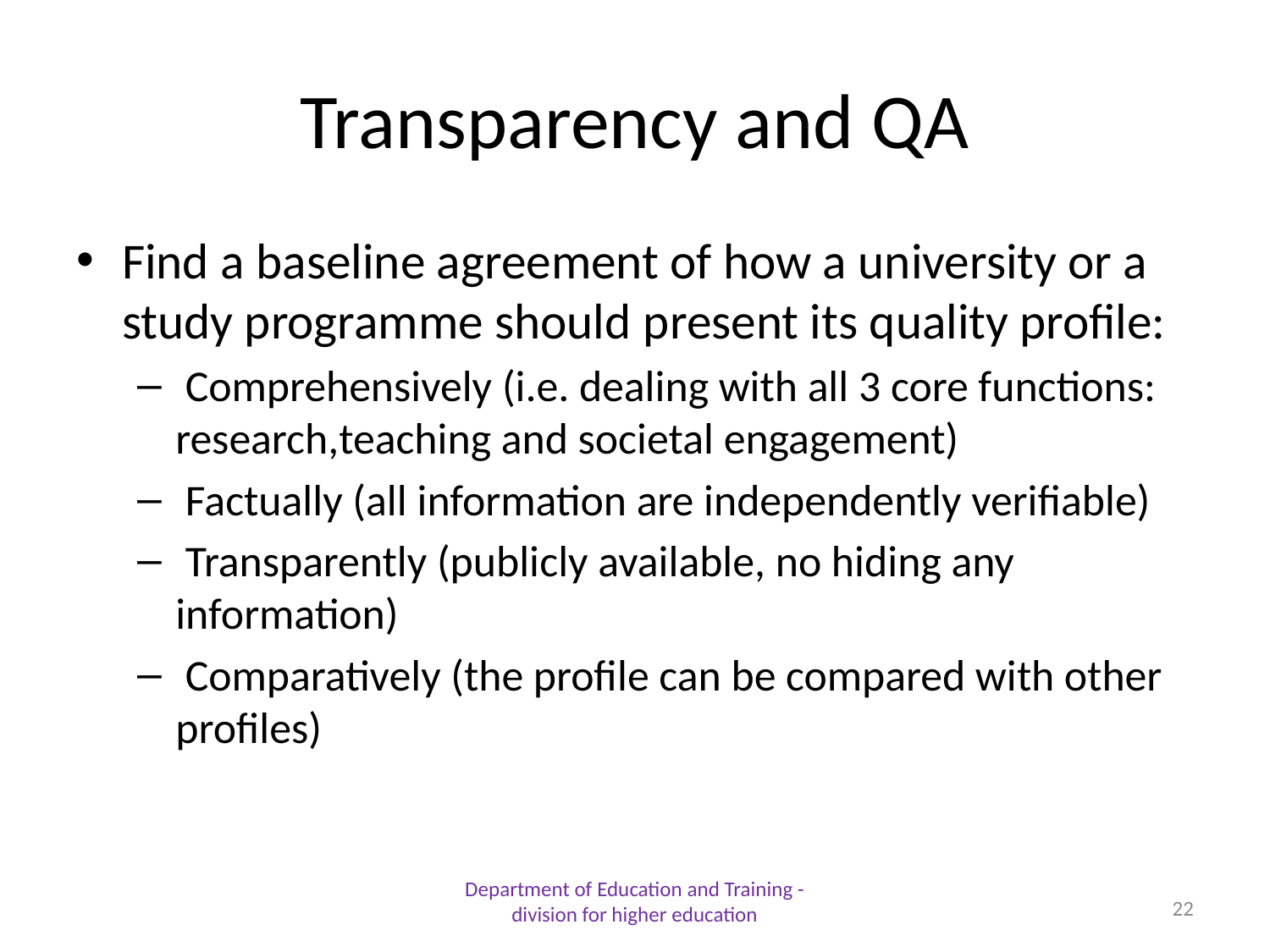

# Transparency and QA
Find a baseline agreement of how a university or a study programme should present its quality profile:
 Comprehensively (i.e. dealing with all 3 core functions: research,teaching and societal engagement)
 Factually (all information are independently verifiable)
 Transparently (publicly available, no hiding any information)
 Comparatively (the profile can be compared with other profiles)
Department of Education and Training - division for higher education
22